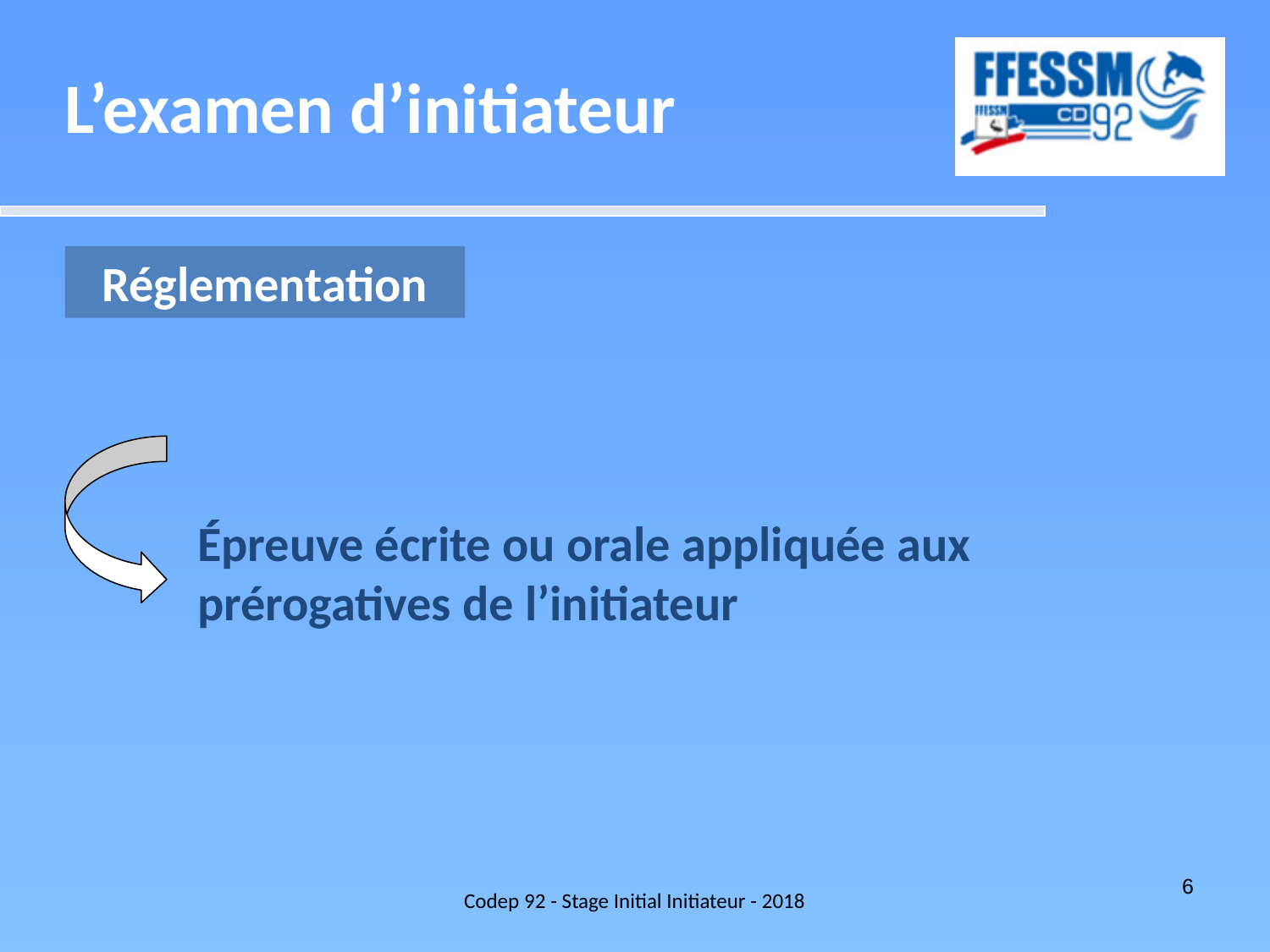

L’examen d’initiateur
Réglementation

Épreuve écrite ou orale appliquée aux prérogatives de l’initiateur
Codep 92 - Stage Initial Initiateur - 2018
6